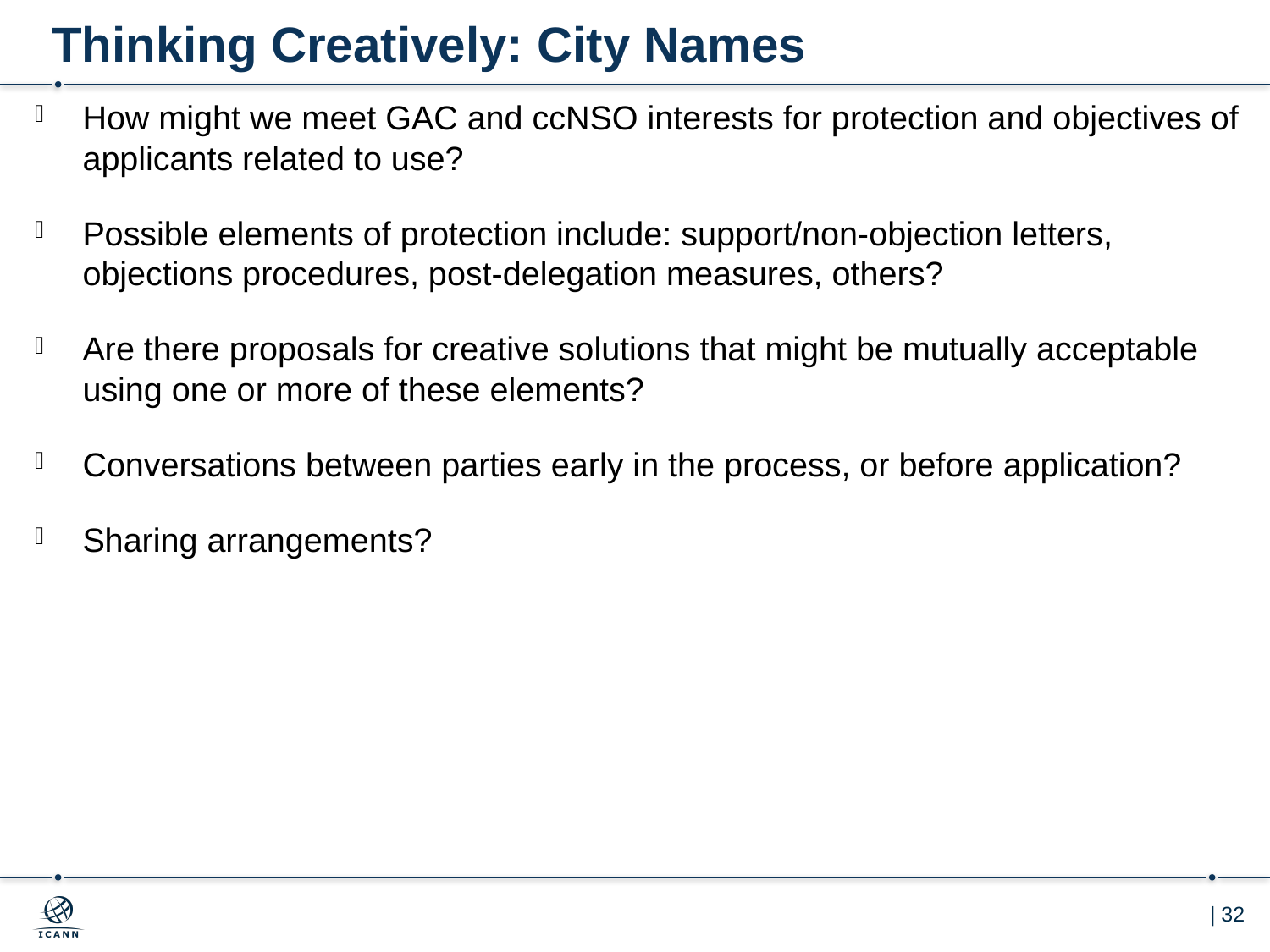

# Thinking Creatively: City Names
How might we meet GAC and ccNSO interests for protection and objectives of applicants related to use?
Possible elements of protection include: support/non-objection letters, objections procedures, post-delegation measures, others?
Are there proposals for creative solutions that might be mutually acceptable using one or more of these elements?
Conversations between parties early in the process, or before application?
Sharing arrangements?